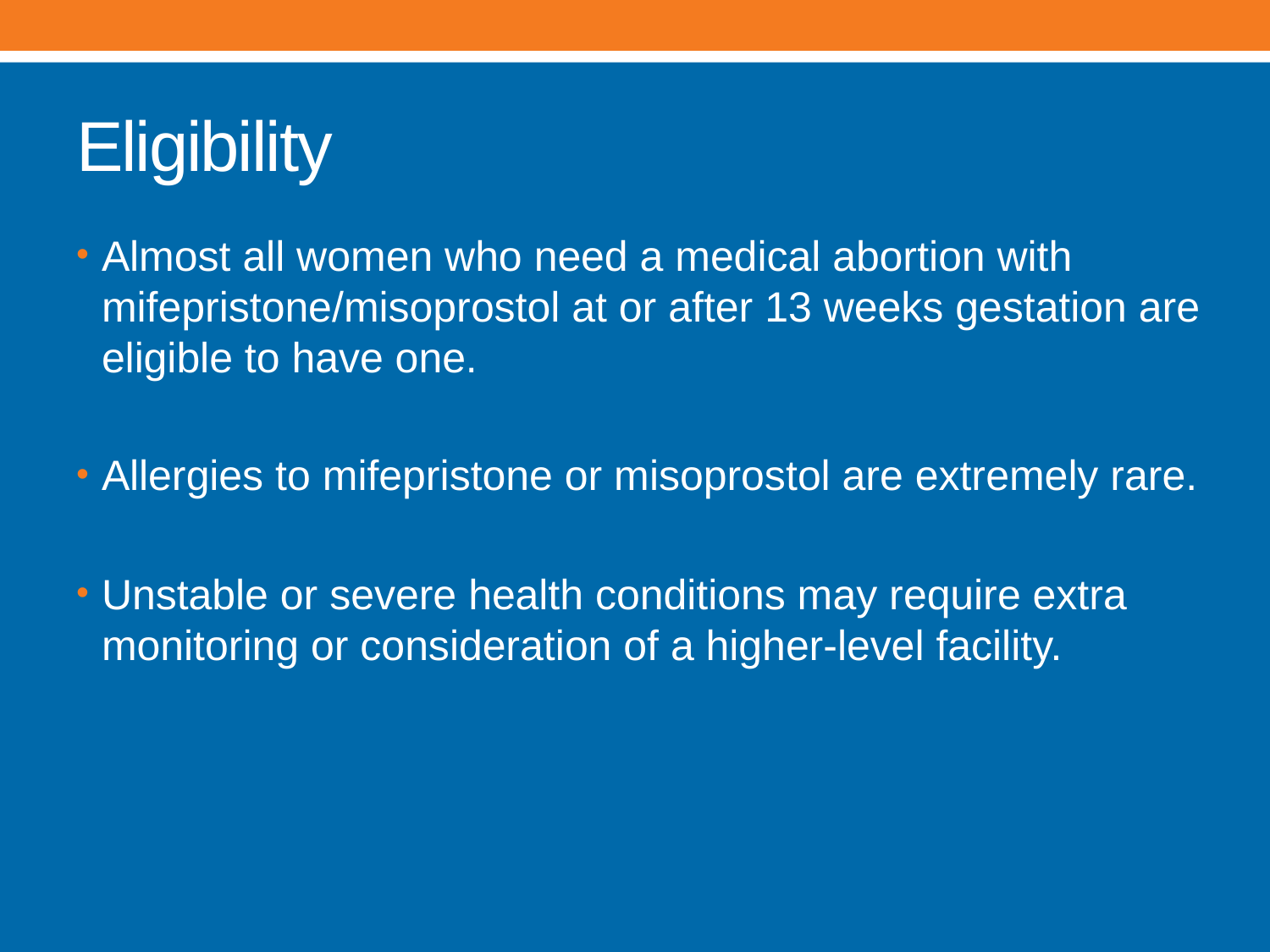

# Eligibility
Almost all women who need a medical abortion with mifepristone/misoprostol at or after 13 weeks gestation are eligible to have one.

Allergies to mifepristone or misoprostol are extremely rare.

Unstable or severe health conditions may require extra monitoring or consideration of a higher-level facility.